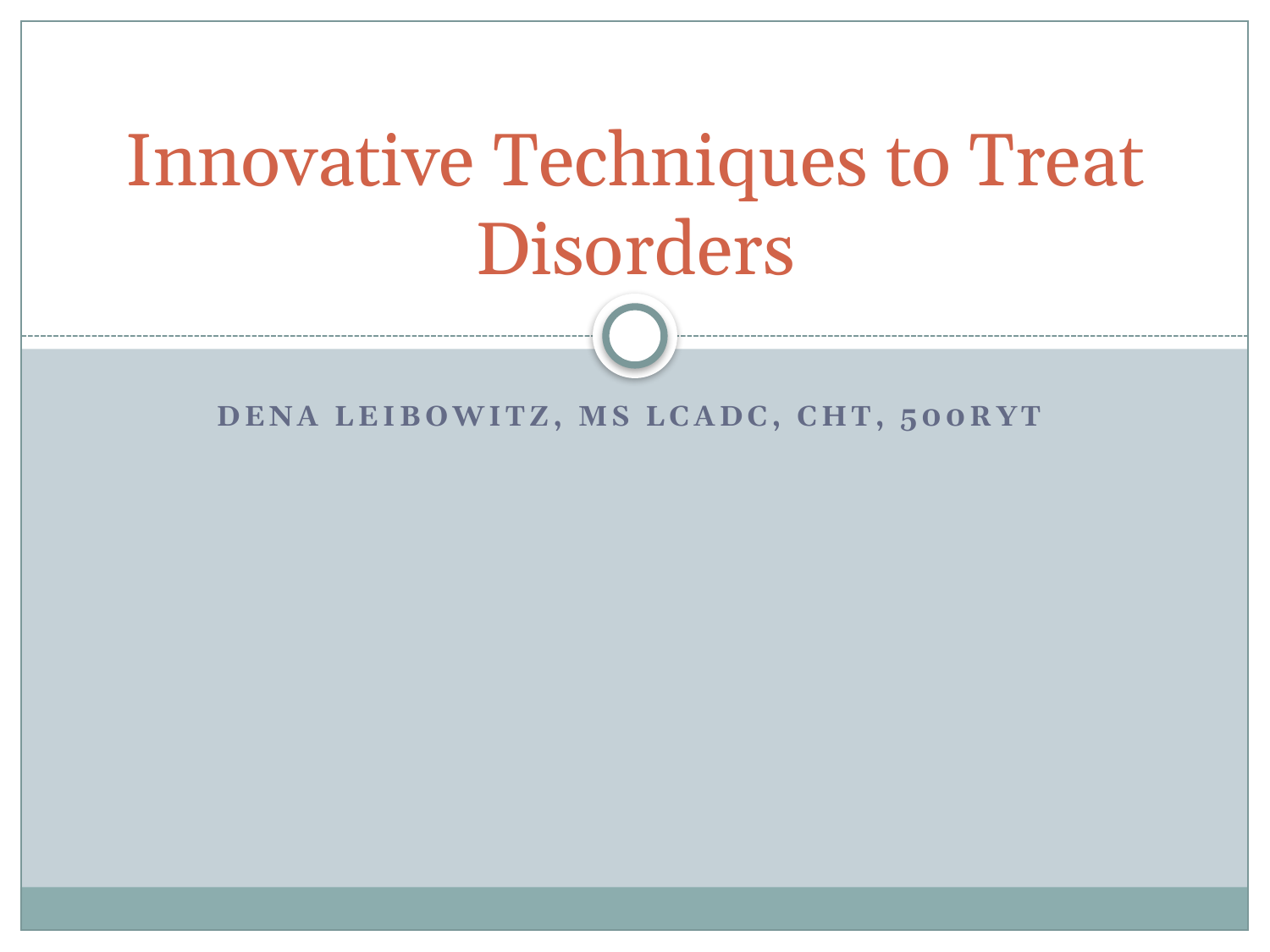

# Innovative Techniques to Treat Disorders
Dena Leibowitz, MS LCADC, CHT, 500RYT